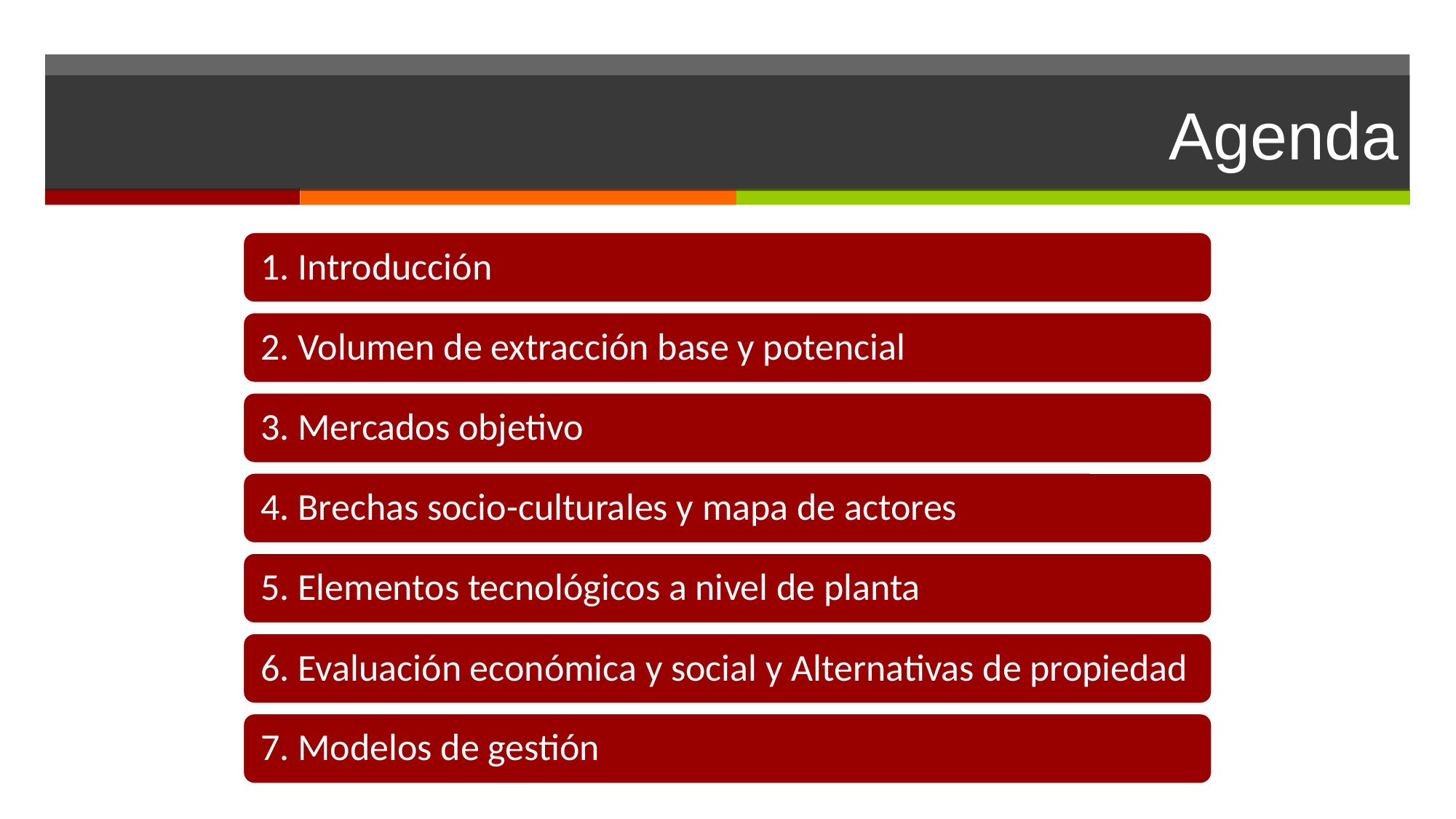

# Agenda
1. Introducción
2. Volumen de extracción base y potencial
3. Mercados objetivo
4. Brechas socio-culturales y mapa de actores
5. Elementos tecnológicos a nivel de planta
6. Evaluación económica y social y Alternativas de propiedad
7. Modelos de gestión